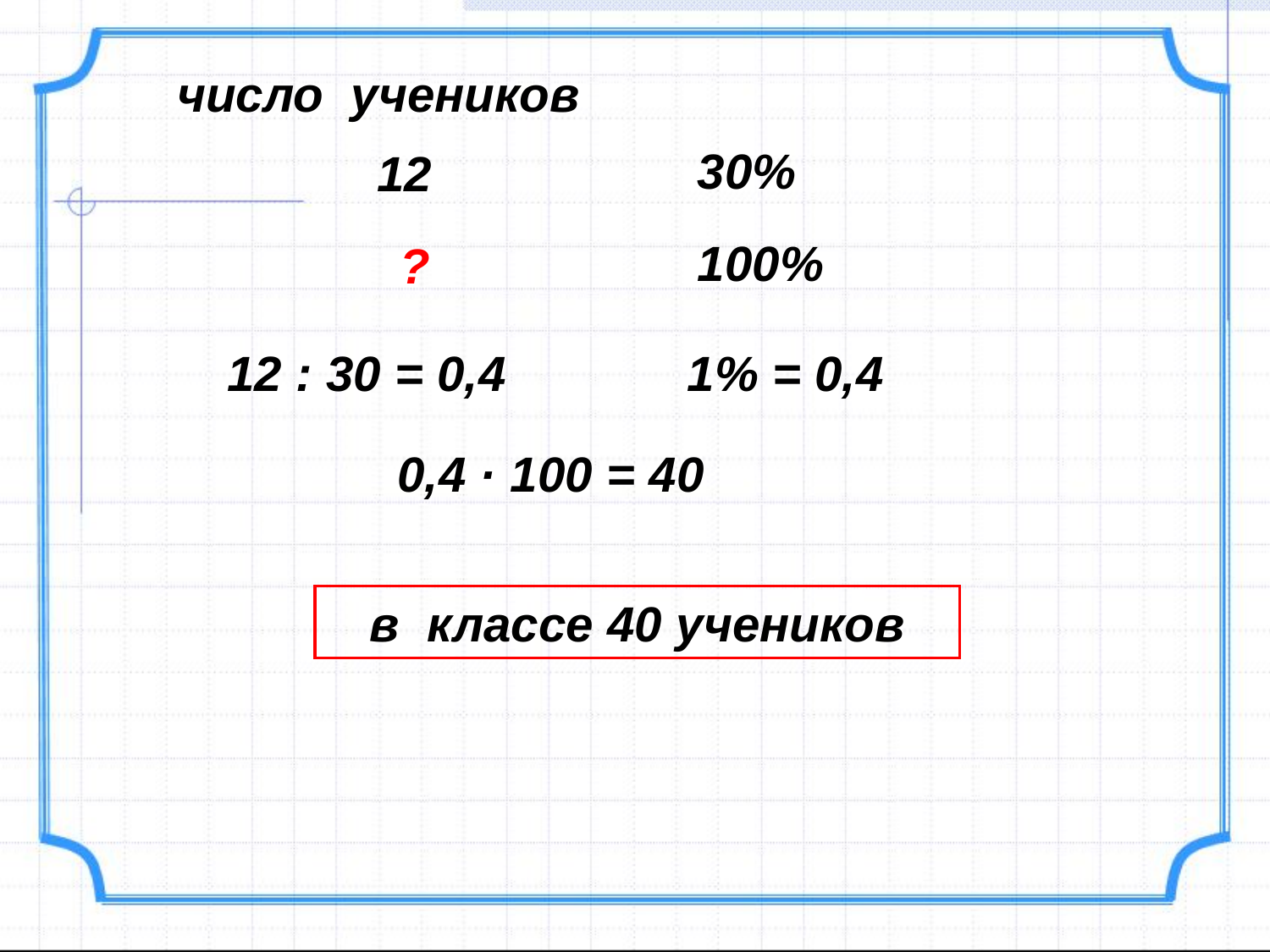

число  учеников
30%
12
100%
?
12 : 30 = 0,4
1% = 0,4
0,4 · 100 = 40
в  классе 40 учеников